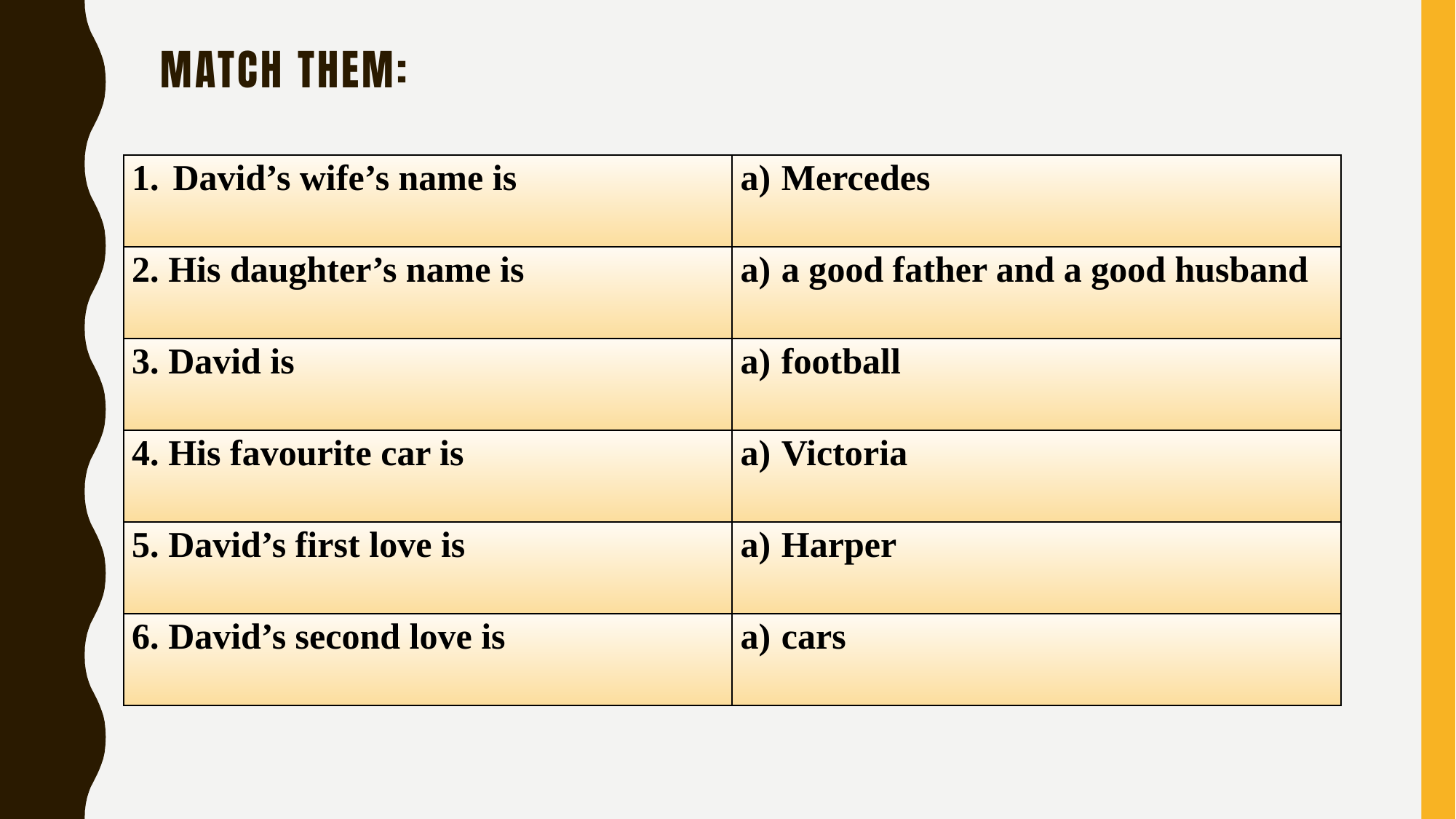

# Match them:
| David’s wife’s name is | Mercedes |
| --- | --- |
| 2. His daughter’s name is | a good father and a good husband |
| 3. David is | football |
| 4. His favourite car is | Victoria |
| 5. David’s first love is | Harper |
| 6. David’s second love is | cars |